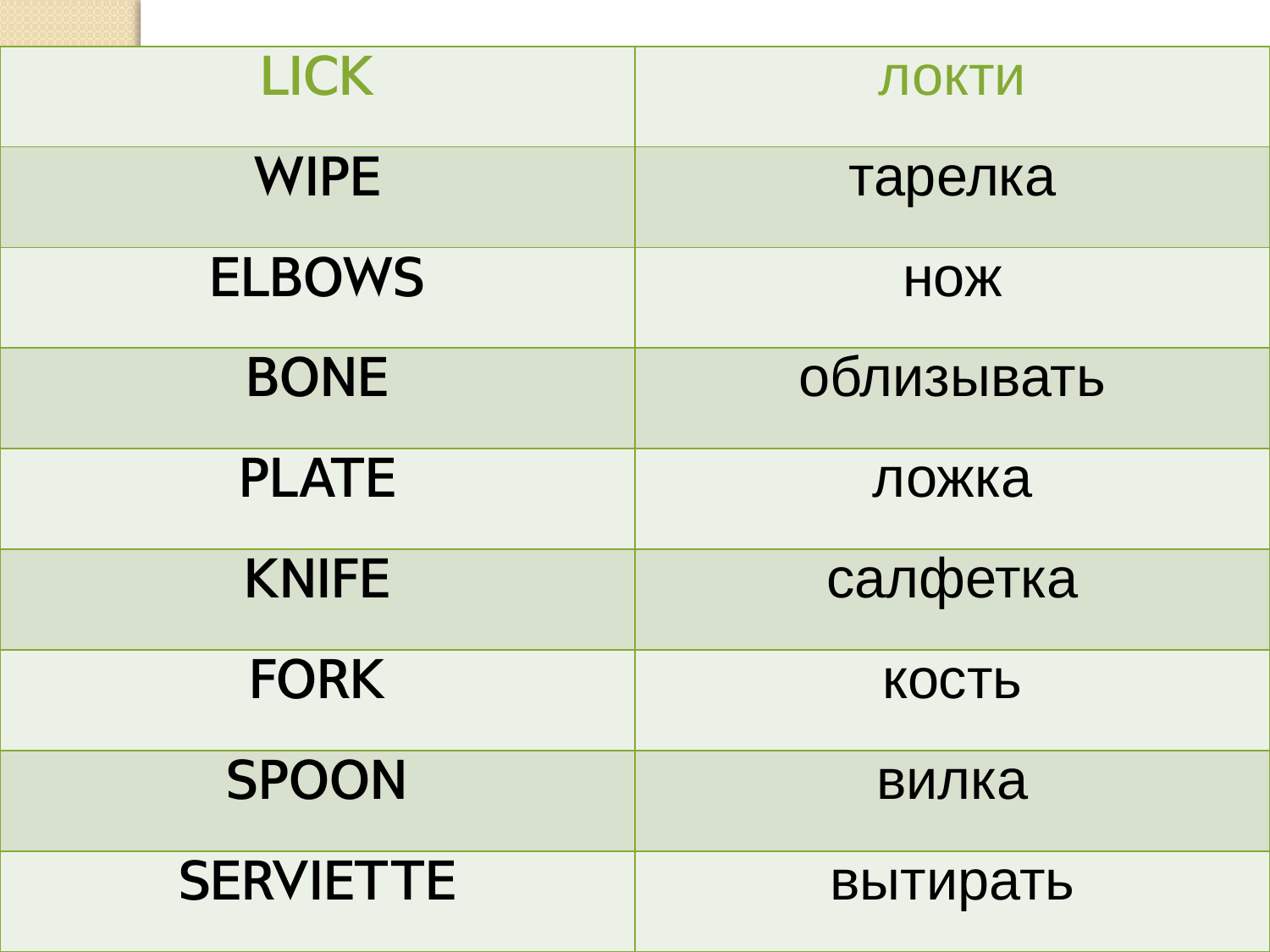

| LICK | локти |
| --- | --- |
| WIPE | тарелка |
| ELBOWS | нож |
| BONE | облизывать |
| PLATE | ложка |
| KNIFE | салфетка |
| FORK | кость |
| SPOON | вилка |
| SERVIETTE | вытирать |